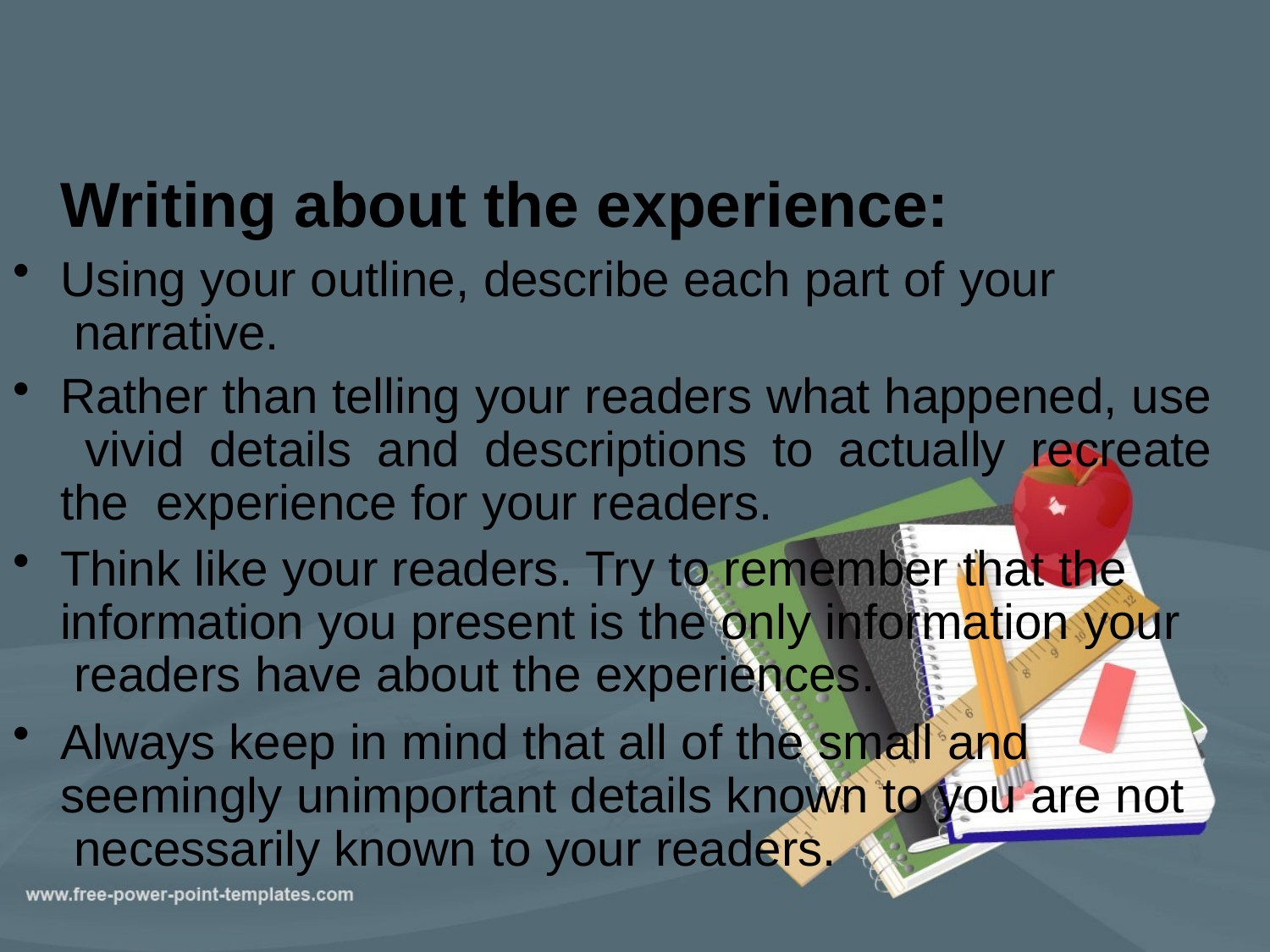

# Writing about the experience:
Using your outline, describe each part of your  narrative.
Rather than telling your readers what happened, use  vivid details and descriptions to actually recreate the  experience for your readers.
Think like your readers. Try to remember that the  information you present is the only information your  readers have about the experiences.
Always keep in mind that all of the small and  seemingly unimportant details known to you are not  necessarily known to your readers.